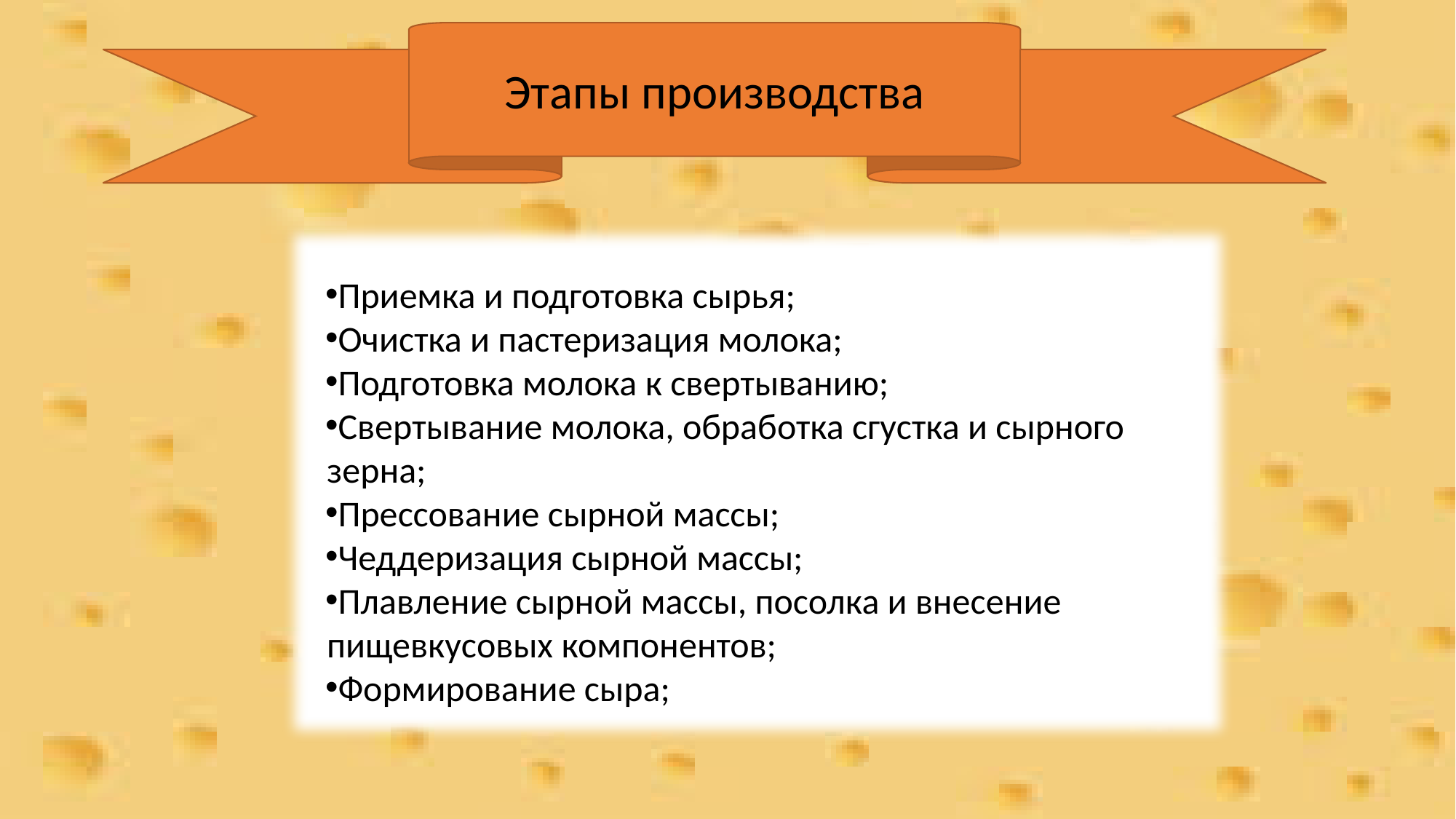

Этапы производства

Приемка и подготовка сырья;
Очистка и пастеризация молока;
Подготовка молока к свертыванию;
Свертывание молока, обработка сгустка и сырного зерна;
Прессование сырной массы;
Чеддеризация сырной массы;
Плавление сырной массы, посолка и внесение пищевкусовых компонентов;
Формирование сыра;